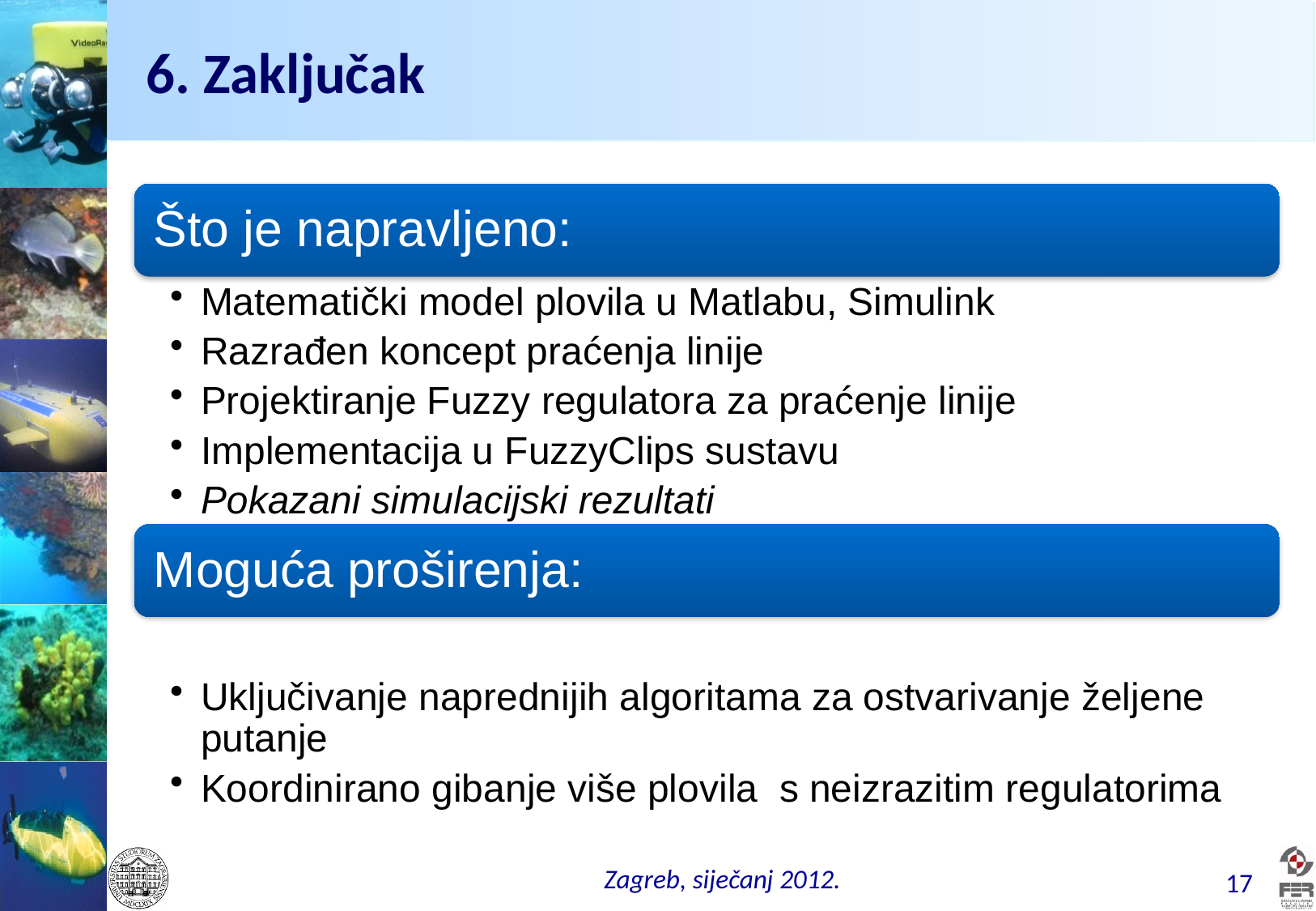

# 6. Zaključak
Što je napravljeno:
Matematički model plovila u Matlabu, Simulink
Razrađen koncept praćenja linije
Projektiranje Fuzzy regulatora za praćenje linije
Implementacija u FuzzyClips sustavu
Pokazani simulacijski rezultati
Moguća proširenja:

Uključivanje naprednijih algoritama za ostvarivanje željene putanje
Koordinirano gibanje više plovila  s neizrazitim regulatorima